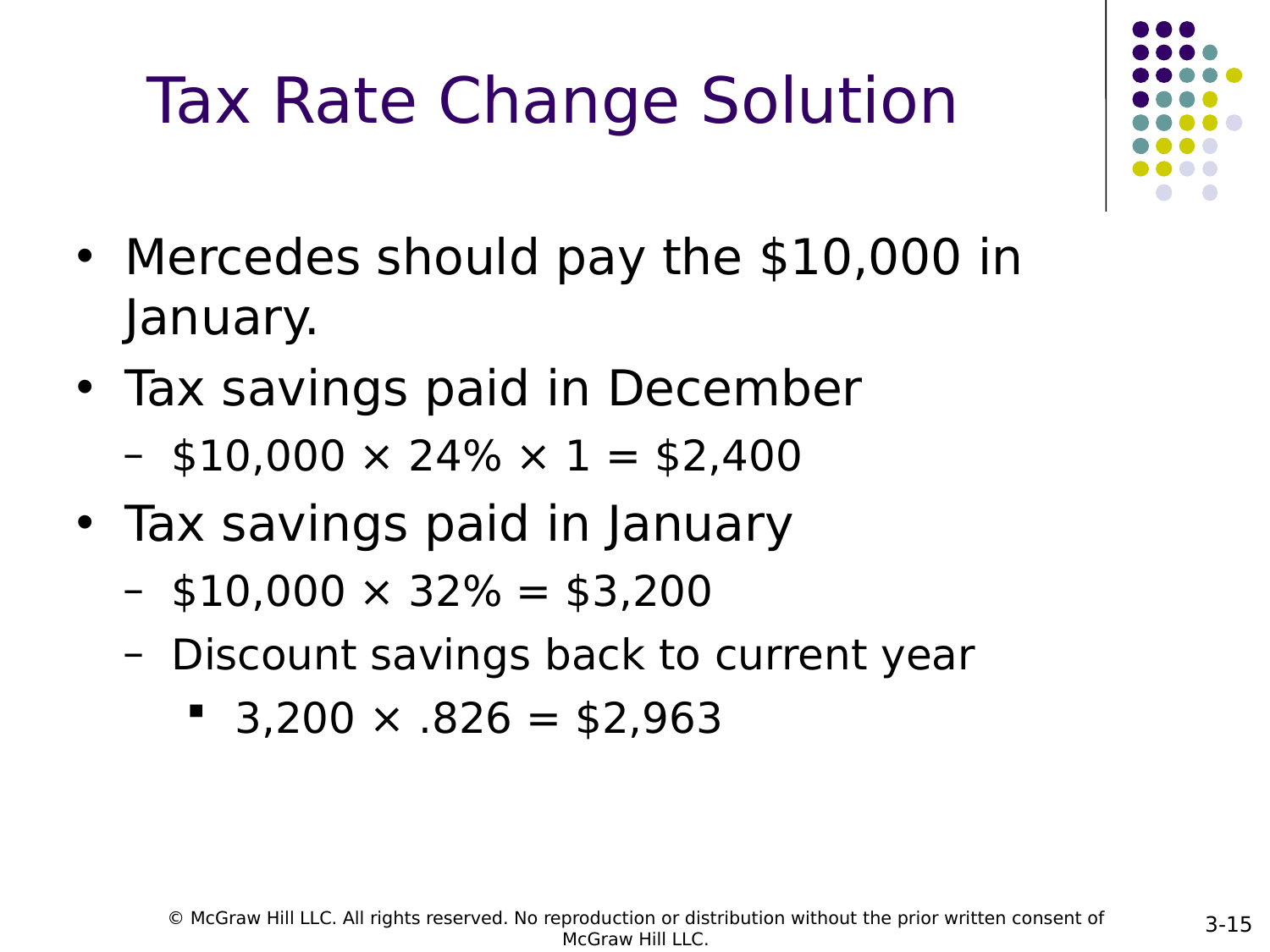

# Tax Rate Change Solution
Mercedes should pay the $10,000 in January.
Tax savings paid in December
$10,000 × 24% × 1 = $2,400
Tax savings paid in January
$10,000 × 32% = $3,200
Discount savings back to current year
3,200 × .826 = $2,963
3-15